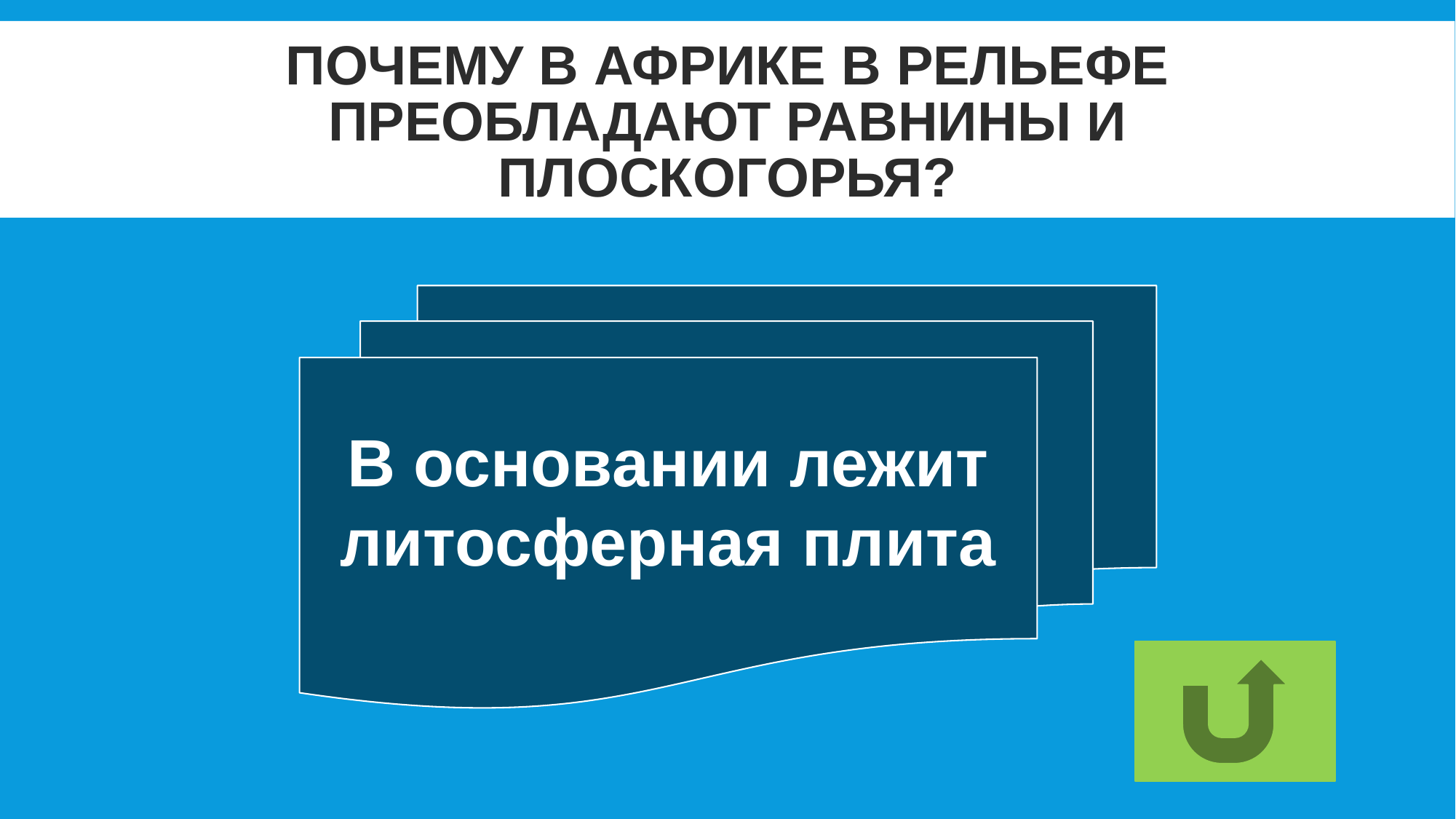

# Почему в Африке в рельефе преобладают равнины и плоскогорья?

В основании лежит литосферная плита